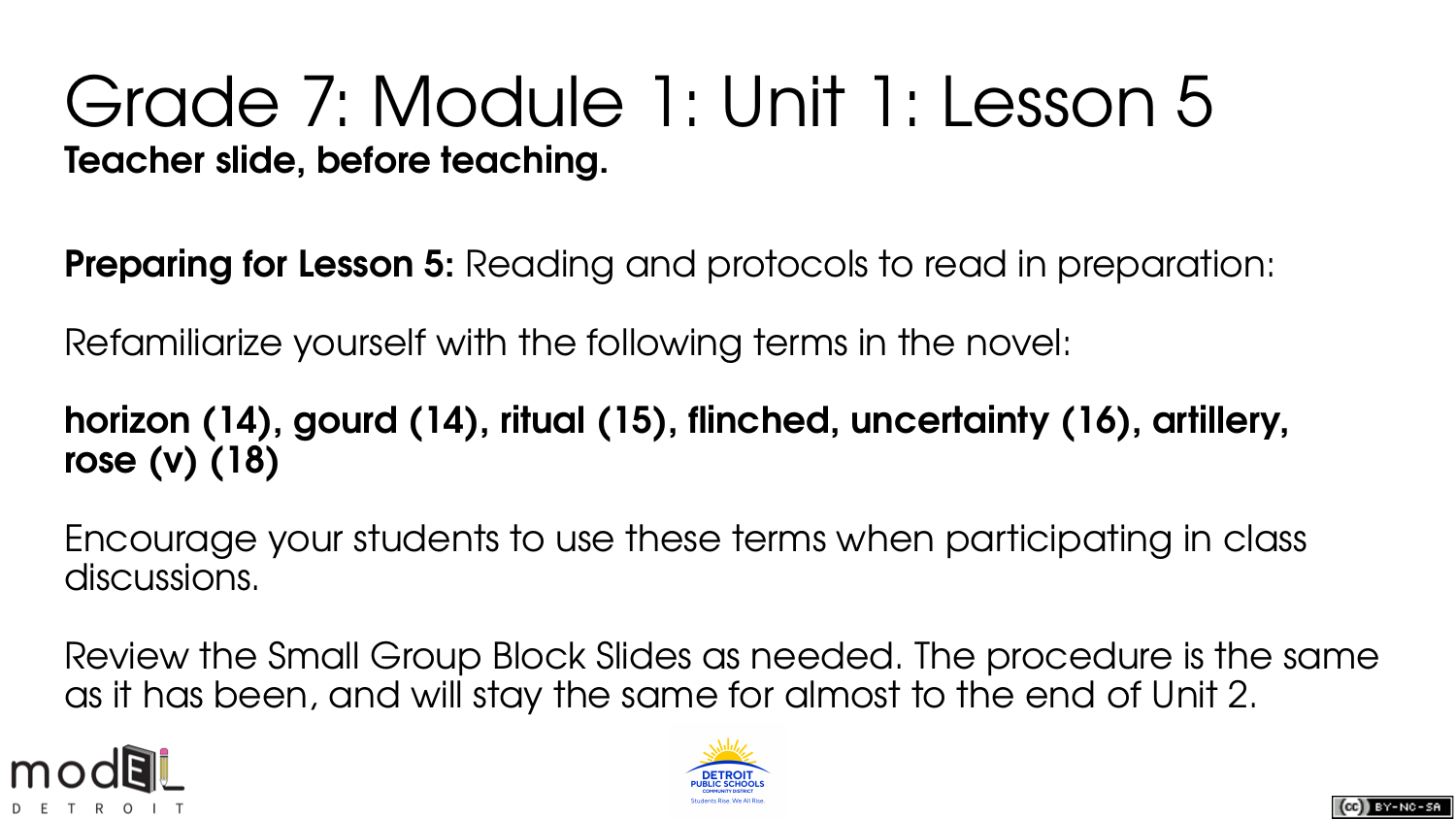

# Grade 7: Module 1: Unit 1: Lesson 5
Teacher slide, before teaching.
Preparing for Lesson 5: Reading and protocols to read in preparation:

Refamiliarize yourself with the following terms in the novel:

horizon (14), gourd (14), ritual (15), flinched, uncertainty (16), artillery,
rose (v) (18)

Encourage your students to use these terms when participating in class discussions.

Review the Small Group Block Slides as needed. The procedure is the same as it has been, and will stay the same for almost to the end of Unit 2.